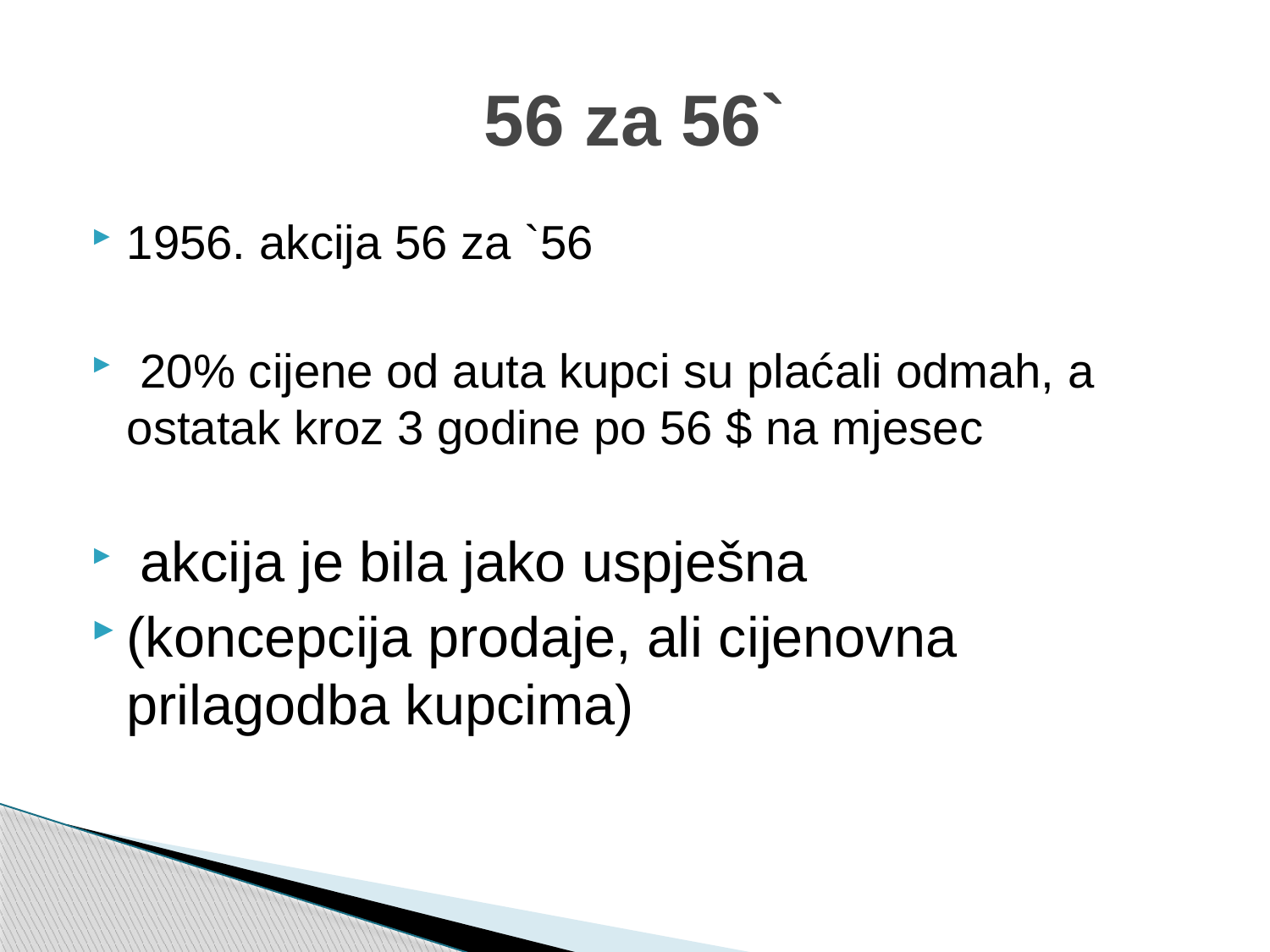

# 56 za 56`
1956. akcija 56 za `56

 20% cijene od auta kupci su plaćali odmah, a ostatak kroz 3 godine po 56 $ na mjesec

 akcija je bila jako uspješna
(koncepcija prodaje, ali cijenovna prilagodba kupcima)